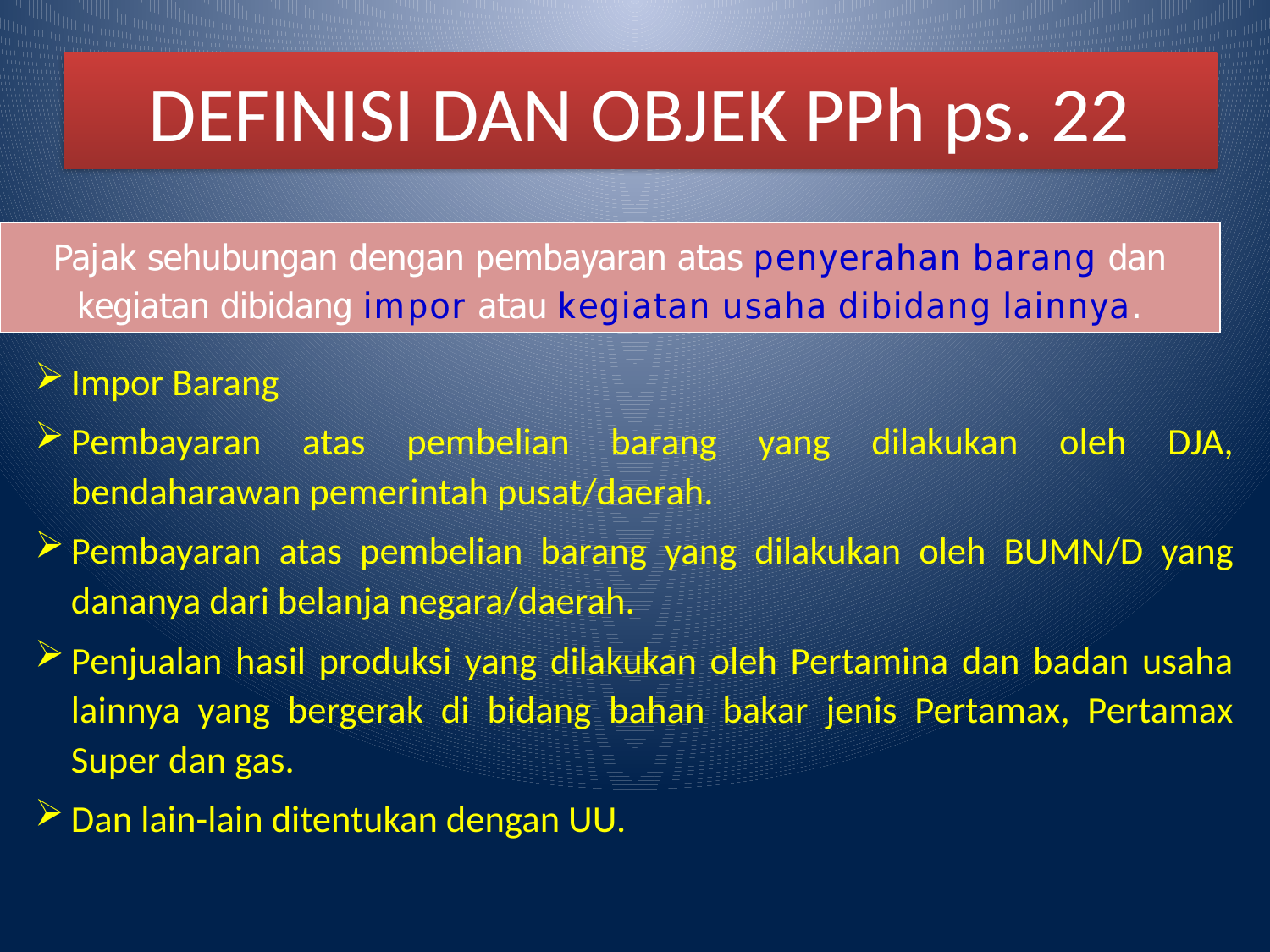

# DEFINISI DAN OBJEK PPh ps. 22
Pajak sehubungan dengan pembayaran atas penyerahan barang dan kegiatan dibidang impor atau kegiatan usaha dibidang lainnya.
Impor Barang
Pembayaran atas pembelian barang yang dilakukan oleh DJA, bendaharawan pemerintah pusat/daerah.
Pembayaran atas pembelian barang yang dilakukan oleh BUMN/D yang dananya dari belanja negara/daerah.
Penjualan hasil produksi yang dilakukan oleh Pertamina dan badan usaha lainnya yang bergerak di bidang bahan bakar jenis Pertamax, Pertamax Super dan gas.
Dan lain-lain ditentukan dengan UU.